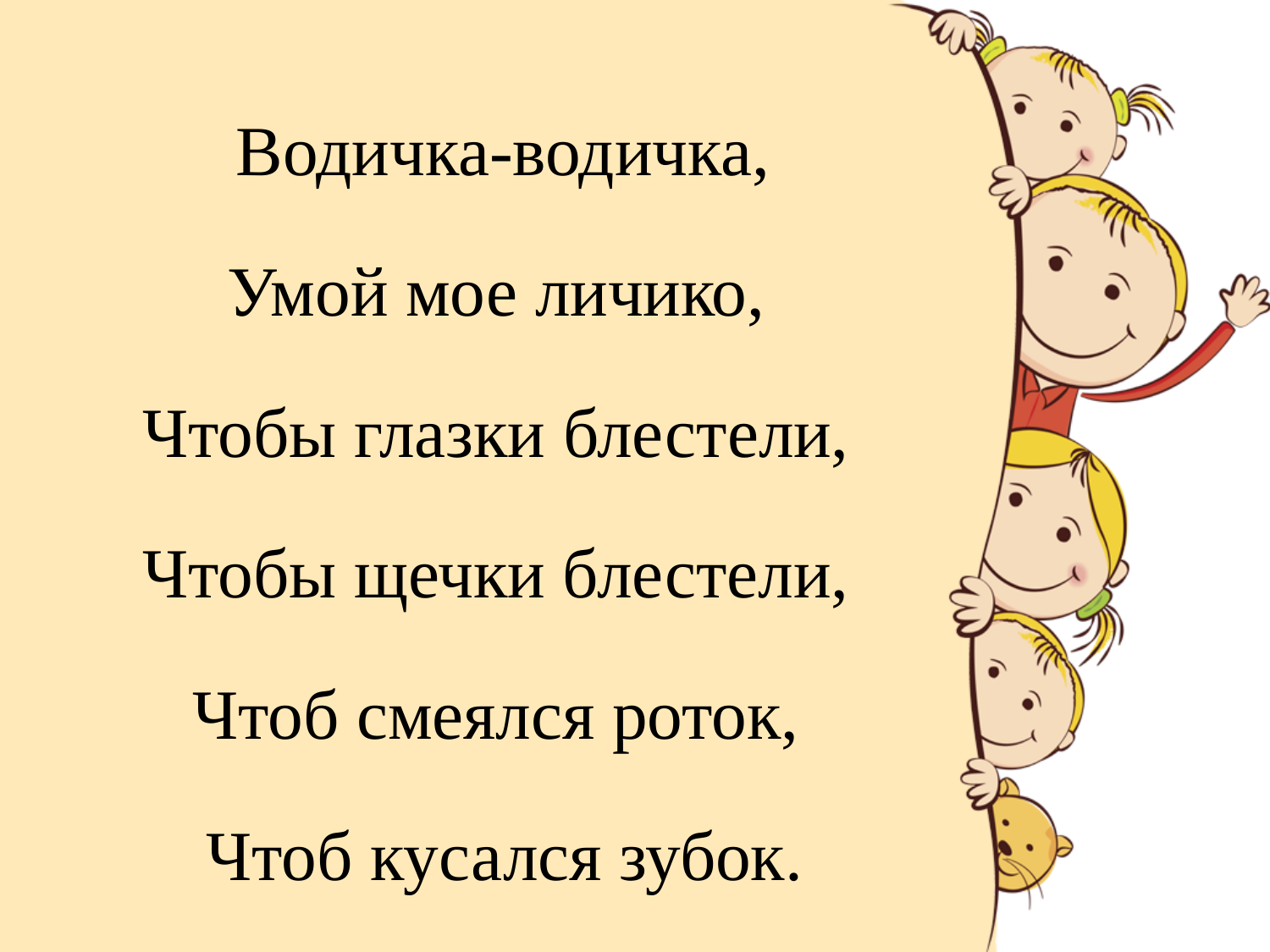

Водичка-водичка,
Умой мое личико,
Чтобы глазки блестели,
Чтобы щечки блестели,
Чтоб смеялся роток,
 Чтоб кусался зубок.